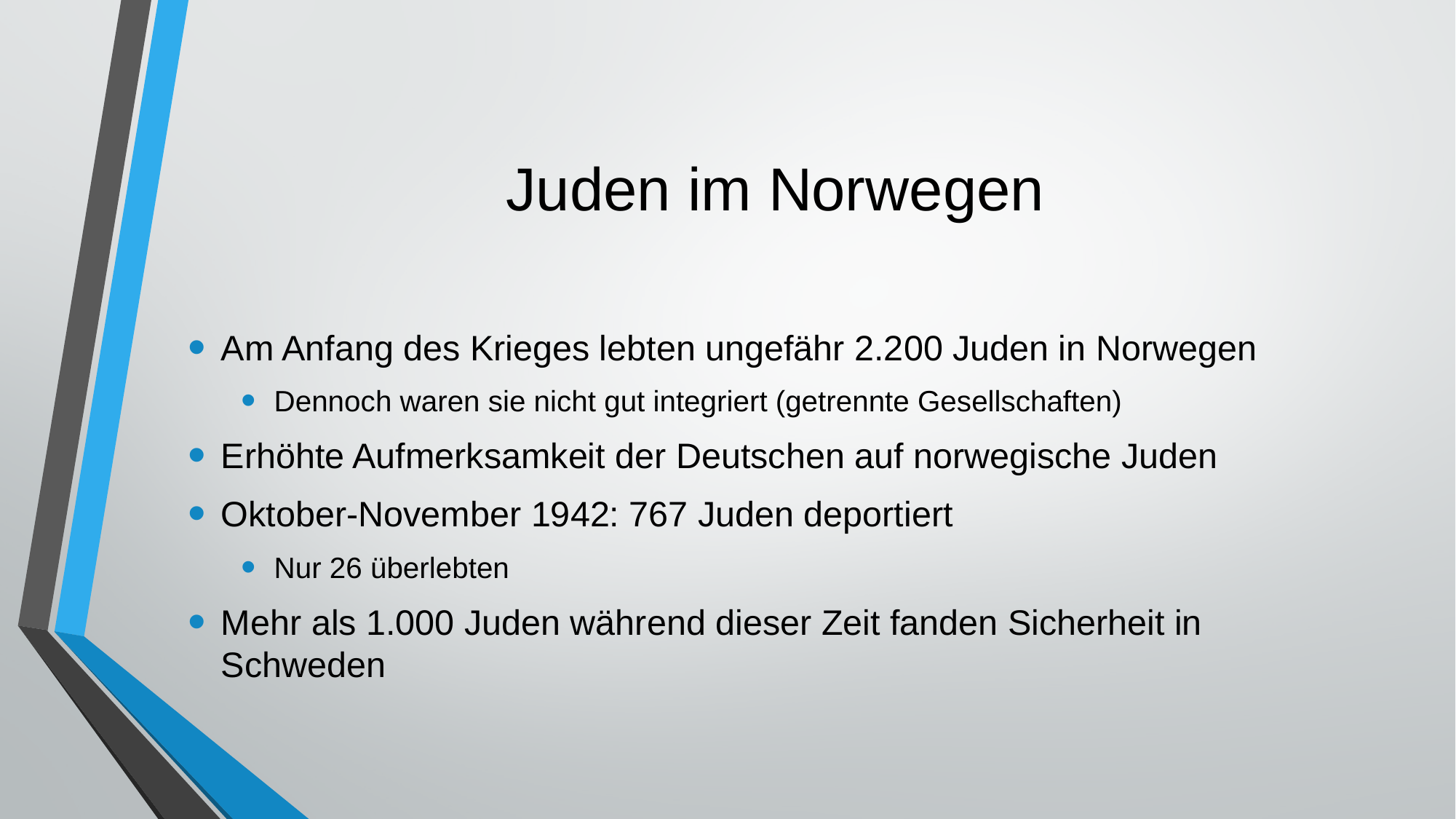

# Juden im Norwegen
Am Anfang des Krieges lebten ungefähr 2.200 Juden in Norwegen
Dennoch waren sie nicht gut integriert (getrennte Gesellschaften)
Erhöhte Aufmerksamkeit der Deutschen auf norwegische Juden
Oktober-November 1942: 767 Juden deportiert
Nur 26 überlebten
Mehr als 1.000 Juden während dieser Zeit fanden Sicherheit in Schweden